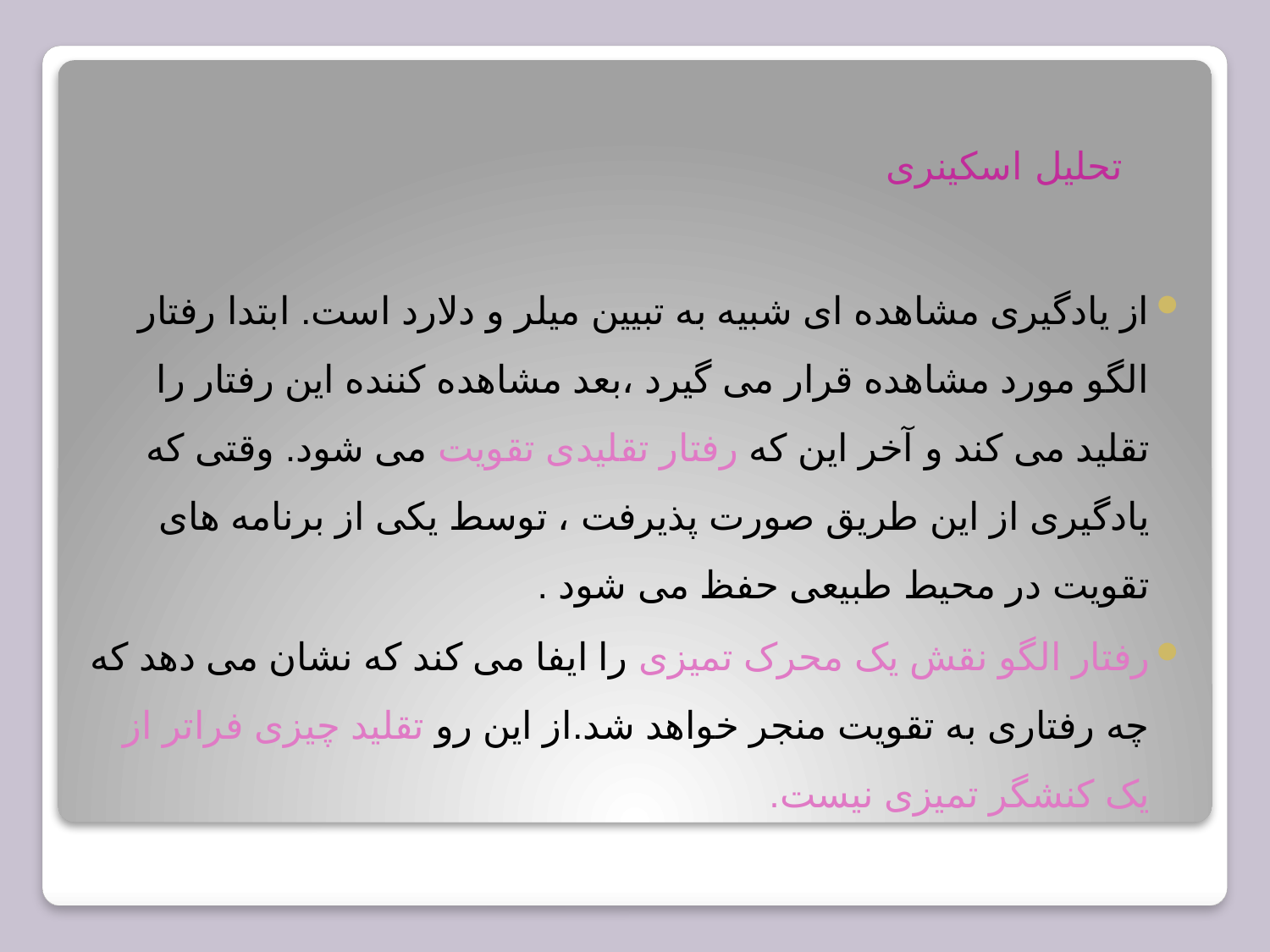

تحلیل اسکینری

از یادگیری مشاهده ای شبیه به تبیین میلر و دلارد است. ابتدا رفتار الگو مورد مشاهده قرار می گیرد ،بعد مشاهده کننده این رفتار را تقلید می کند و آخر این که رفتار تقلیدی تقویت می شود. وقتی که یادگیری از این طریق صورت پذیرفت ، توسط یکی از برنامه های تقویت در محیط طبیعی حفظ می شود .
رفتار الگو نقش یک محرک تمیزی را ایفا می کند که نشان می دهد که چه رفتاری به تقویت منجر خواهد شد.از این رو تقلید چیزی فراتر از یک کنشگر تمیزی نیست.